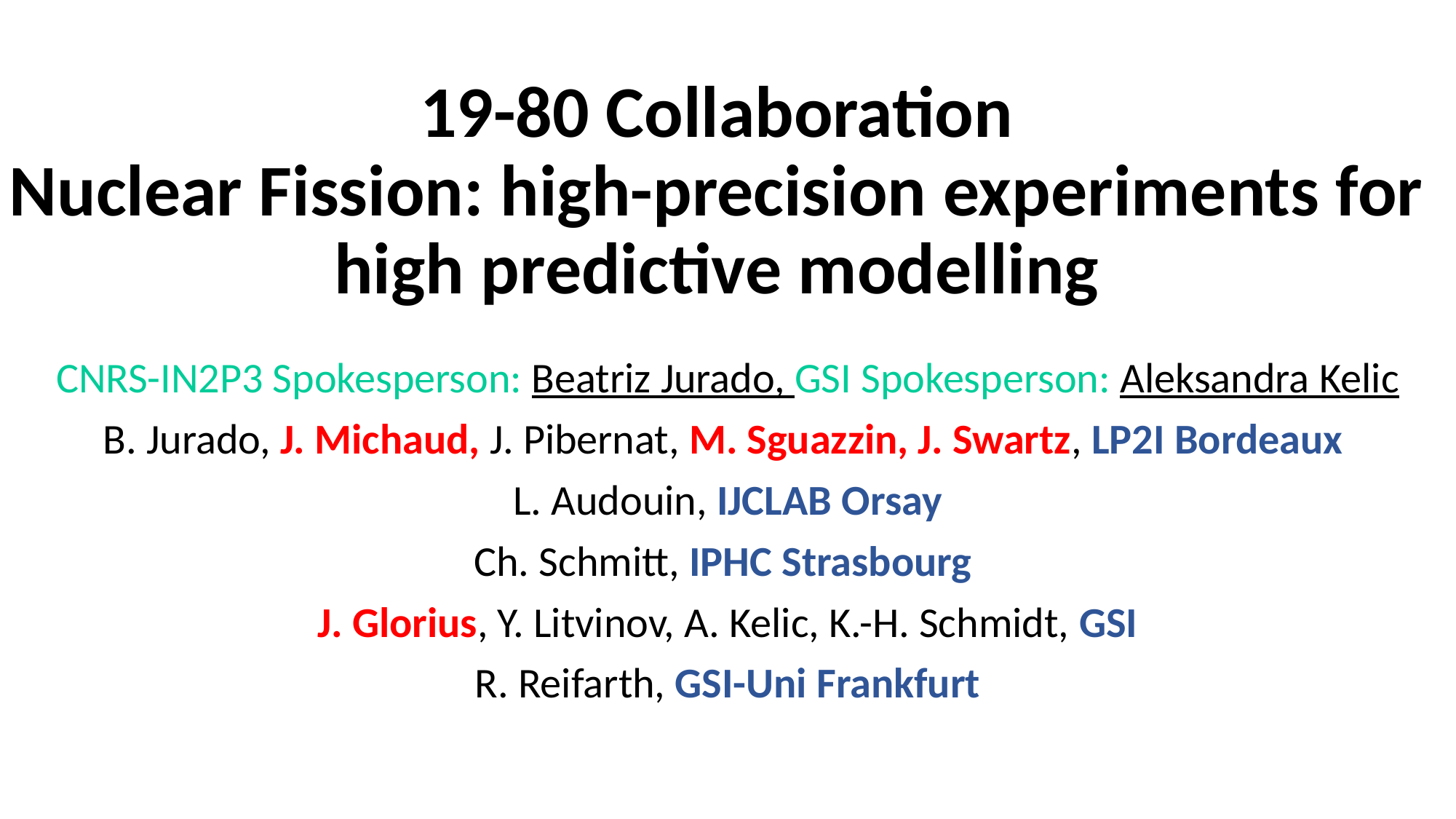

# 19-80 Collaboration Nuclear Fission: high-precision experiments for high predictive modelling
CNRS-IN2P3 Spokesperson: Beatriz Jurado, GSI Spokesperson: Aleksandra Kelic
B. Jurado, J. Michaud, J. Pibernat, M. Sguazzin, J. Swartz, LP2I Bordeaux
L. Audouin, IJCLAB Orsay
Ch. Schmitt, IPHC Strasbourg
J. Glorius, Y. Litvinov, A. Kelic, K.-H. Schmidt, GSI
R. Reifarth, GSI-Uni Frankfurt